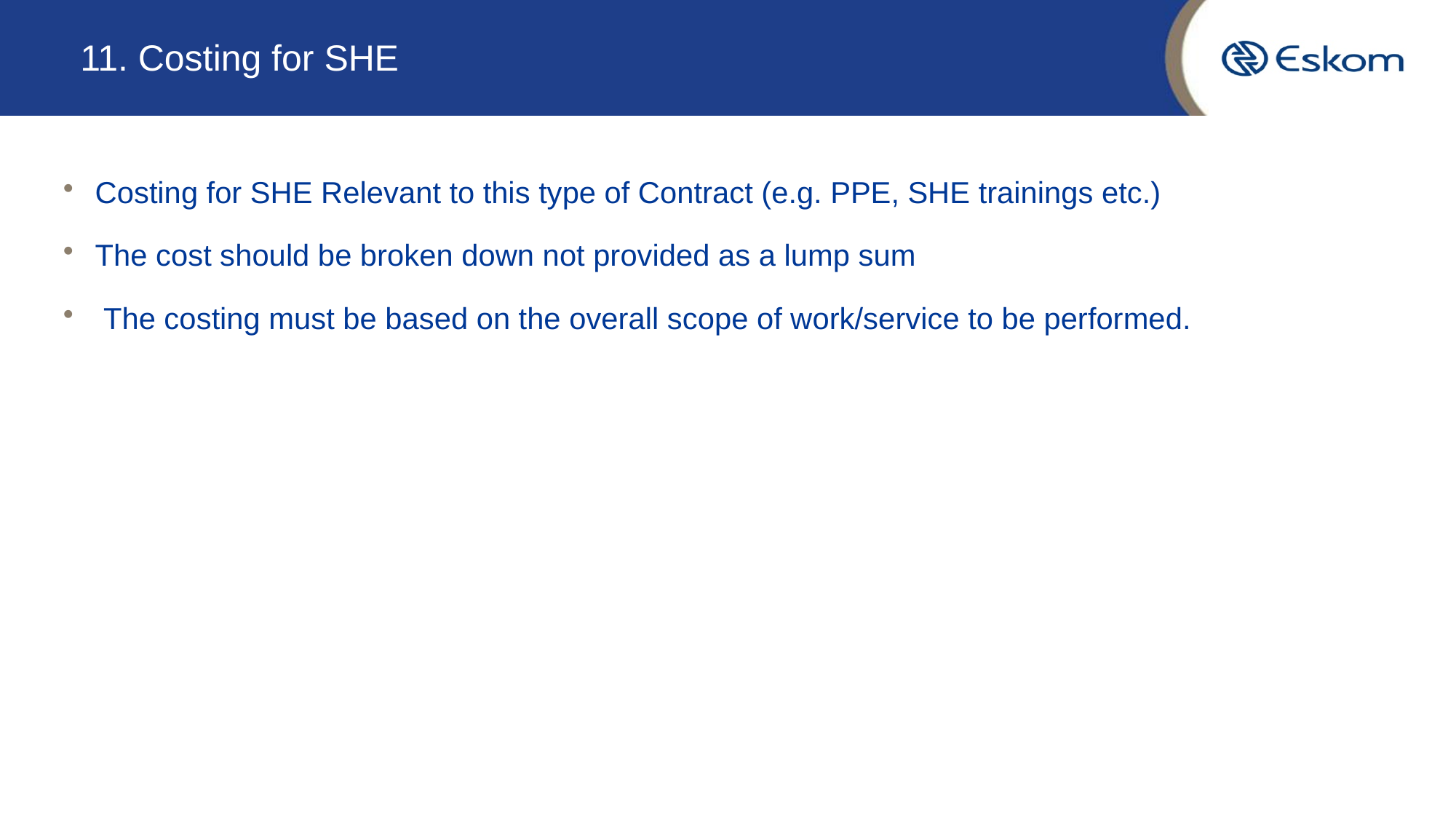

# 11. Costing for SHE
Costing for SHE Relevant to this type of Contract (e.g. PPE, SHE trainings etc.)
The cost should be broken down not provided as a lump sum
 The costing must be based on the overall scope of work/service to be performed.